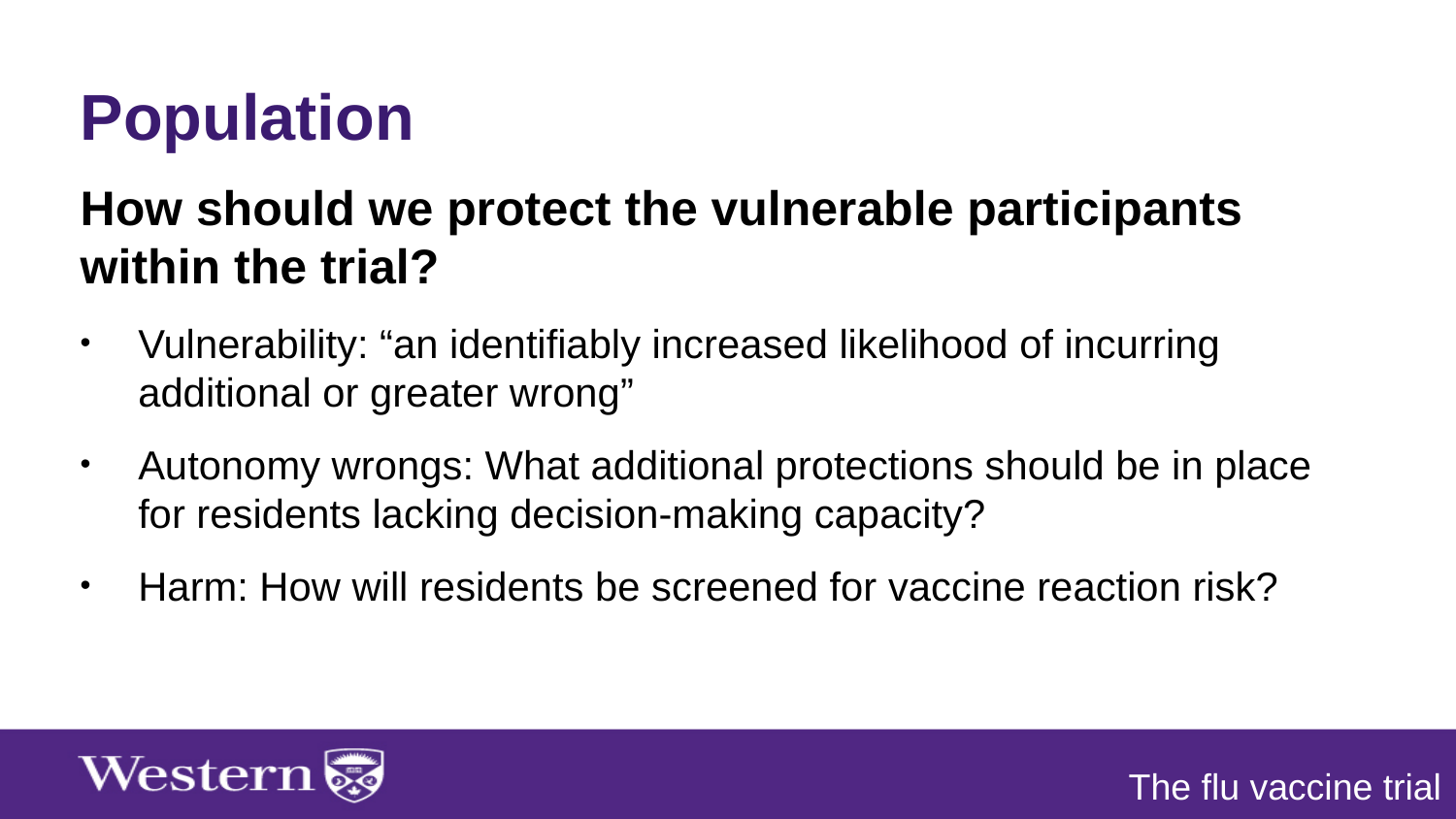

Population
How should we protect the vulnerable participants within the trial?
Vulnerability: “an identifiably increased likelihood of incurring additional or greater wrong”
Autonomy wrongs: What additional protections should be in place for residents lacking decision-making capacity?
Harm: How will residents be screened for vaccine reaction risk?

The flu vaccine trial